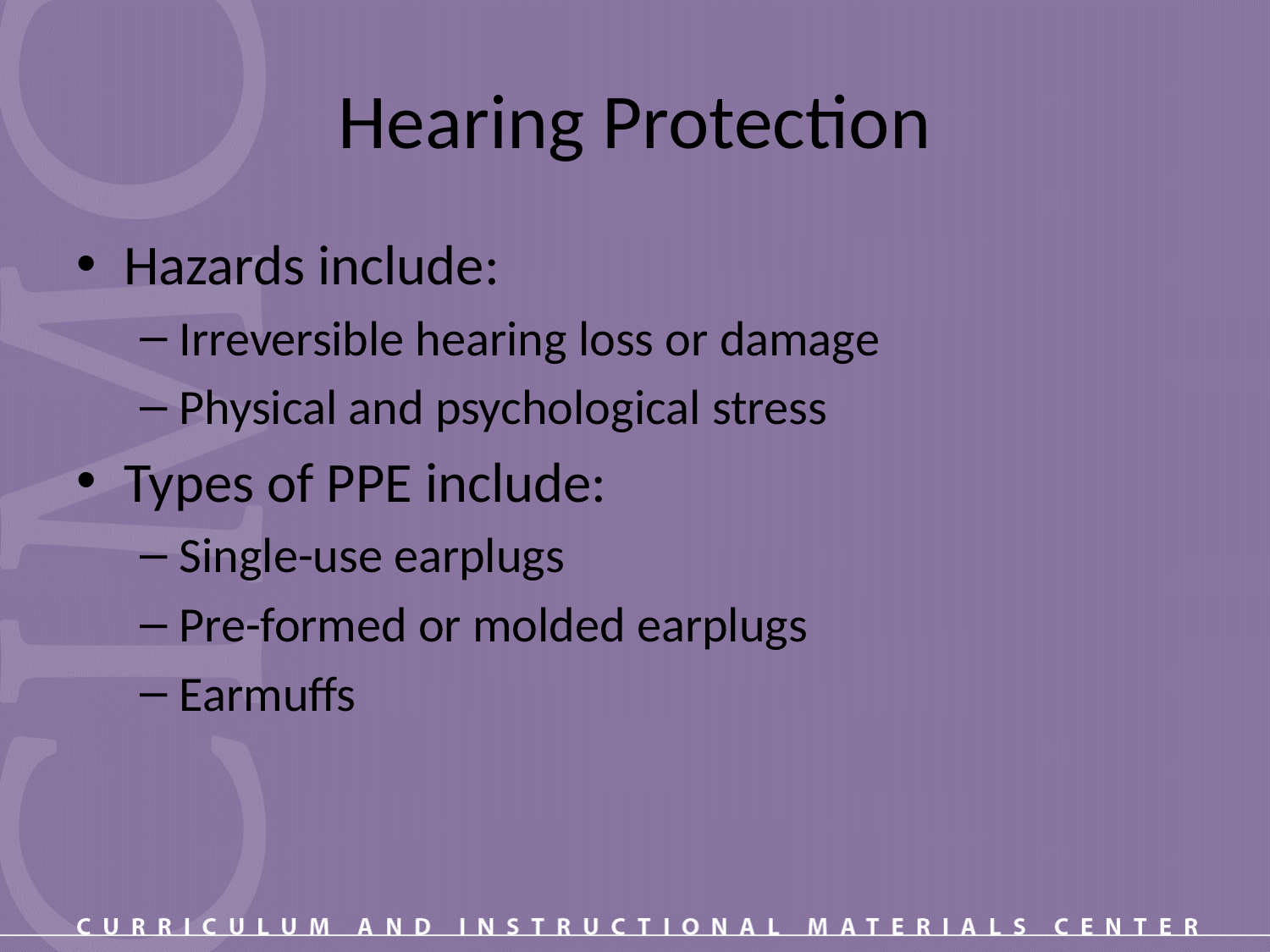

# Hearing Protection
Hazards include:
Irreversible hearing loss or damage
Physical and psychological stress
Types of PPE include:
Single-use earplugs
Pre-formed or molded earplugs
Earmuffs